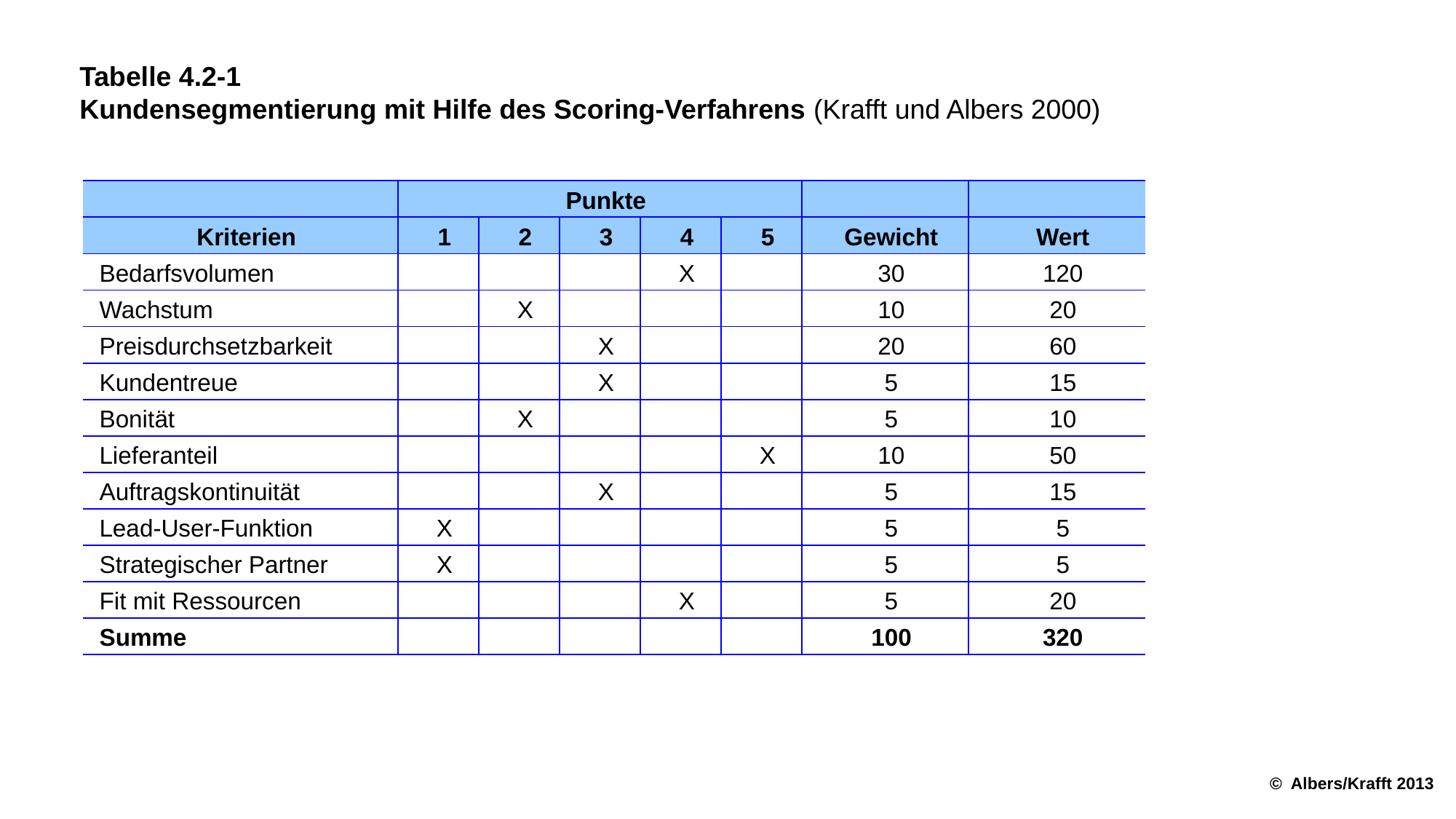

Tabelle 4.2-1
Kundensegmentierung mit Hilfe des Scoring-Verfahrens (Krafft und Albers 2000)

|  | Punkte |  |  |  |  |  |  |
| --- | --- | --- | --- | --- | --- | --- | --- |
| Kriterien | 1 | 2 | 3 | 4 | 5 | Gewicht | Wert |
| Bedarfsvolumen |  |  |  | X |  | 30 | 120 |
| Wachstum |  | X |  |  |  | 10 | 20 |
| Preisdurchsetzbarkeit |  |  | X |  |  | 20 | 60 |
| Kundentreue |  |  | X |  |  | 5 | 15 |
| Bonität |  | X |  |  |  | 5 | 10 |
| Lieferanteil |  |  |  |  | X | 10 | 50 |
| Auftragskontinuität |  |  | X |  |  | 5 | 15 |
| Lead-User-Funktion | X |  |  |  |  | 5 | 5 |
| Strategischer Partner | X |  |  |  |  | 5 | 5 |
| Fit mit Ressourcen |  |  |  | X |  | 5 | 20 |
| Summe |  |  |  |  |  | 100 | 320 |
©  Albers/Krafft 2013